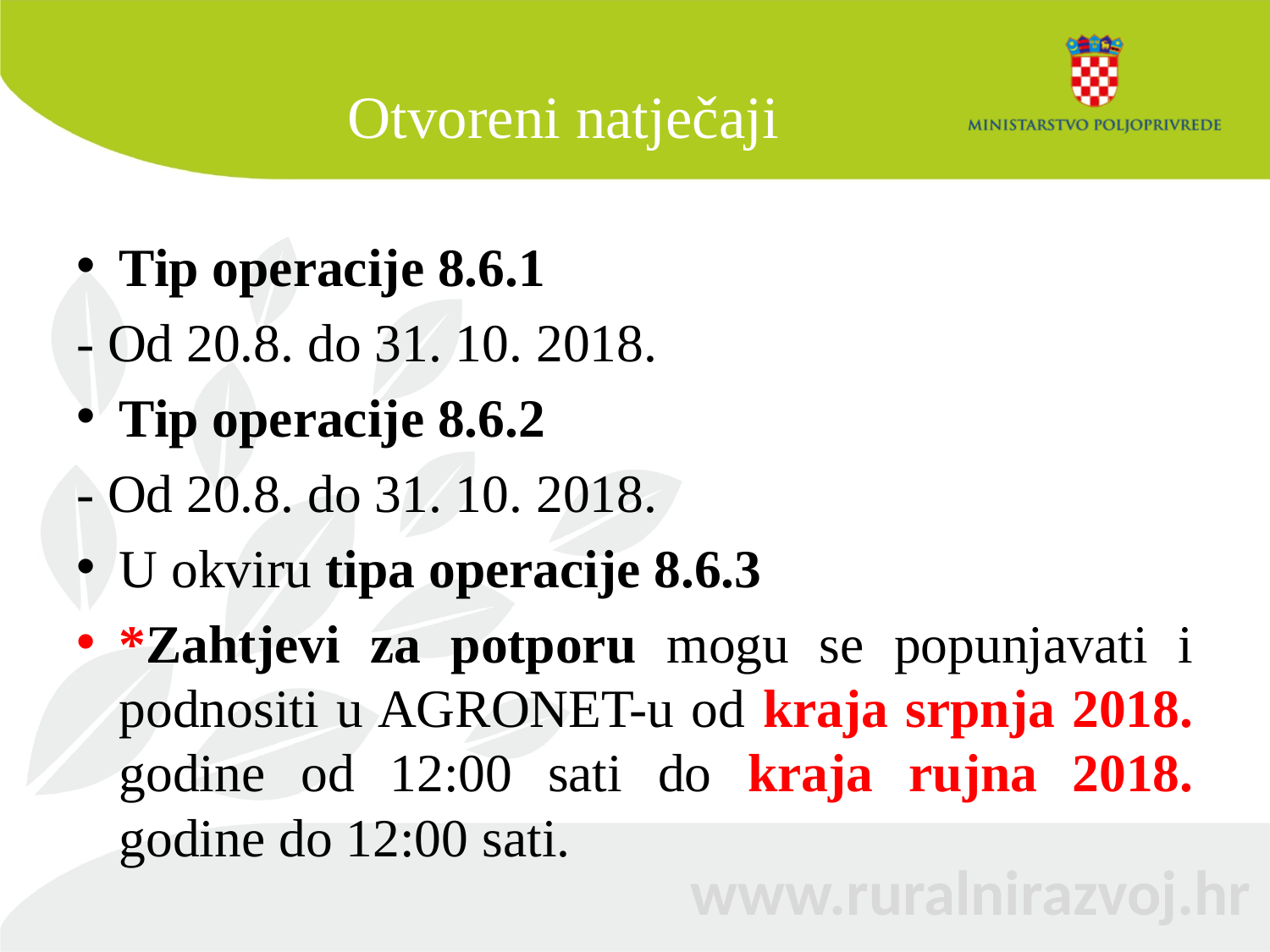

# Otvoreni natječaji
Tip operacije 8.6.1
- Od 20.8. do 31. 10. 2018.
Tip operacije 8.6.2
- Od 20.8. do 31. 10. 2018.
U okviru tipa operacije 8.6.3
*Zahtjevi za potporu mogu se popunjavati i podnositi u AGRONET-u od kraja srpnja 2018. godine od 12:00 sati do kraja rujna 2018. godine do 12:00 sati.